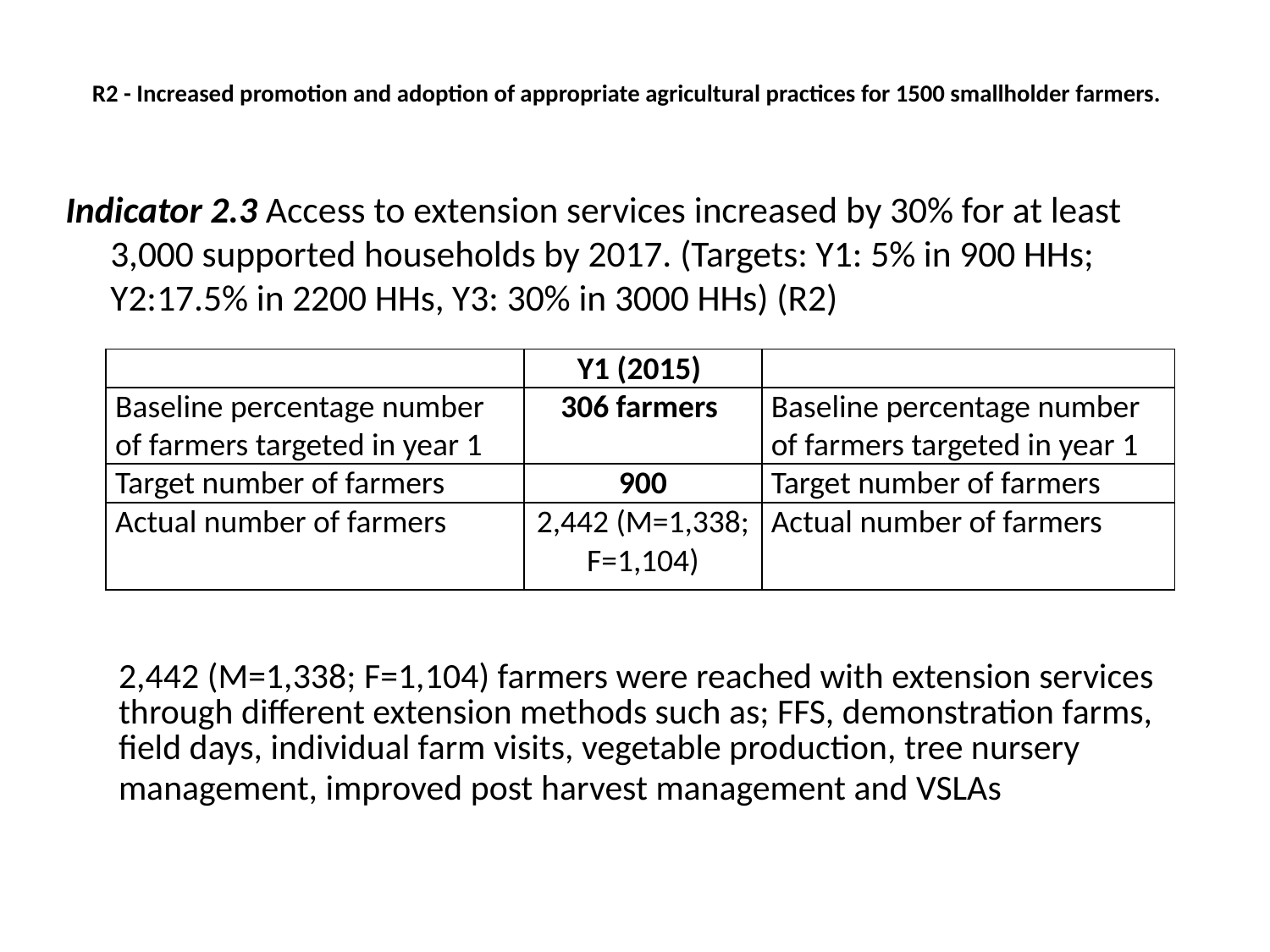

# R2 - Increased promotion and adoption of appropriate agricultural practices for 1500 smallholder farmers.
Indicator 2.3 Access to extension services increased by 30% for at least 3,000 supported households by 2017. (Targets: Y1: 5% in 900 HHs; Y2:17.5% in 2200 HHs, Y3: 30% in 3000 HHs) (R2)

|  | Y1 (2015) |  |
| --- | --- | --- |
| Baseline percentage number of farmers targeted in year 1 | 306 farmers | Baseline percentage number of farmers targeted in year 1 |
| Target number of farmers | 900 | Target number of farmers |
| Actual number of farmers | 2,442 (M=1,338; F=1,104) | Actual number of farmers |
2,442 (M=1,338; F=1,104) farmers were reached with extension services through different extension methods such as; FFS, demonstration farms, field days, individual farm visits, vegetable production, tree nursery management, improved post harvest management and VSLAs